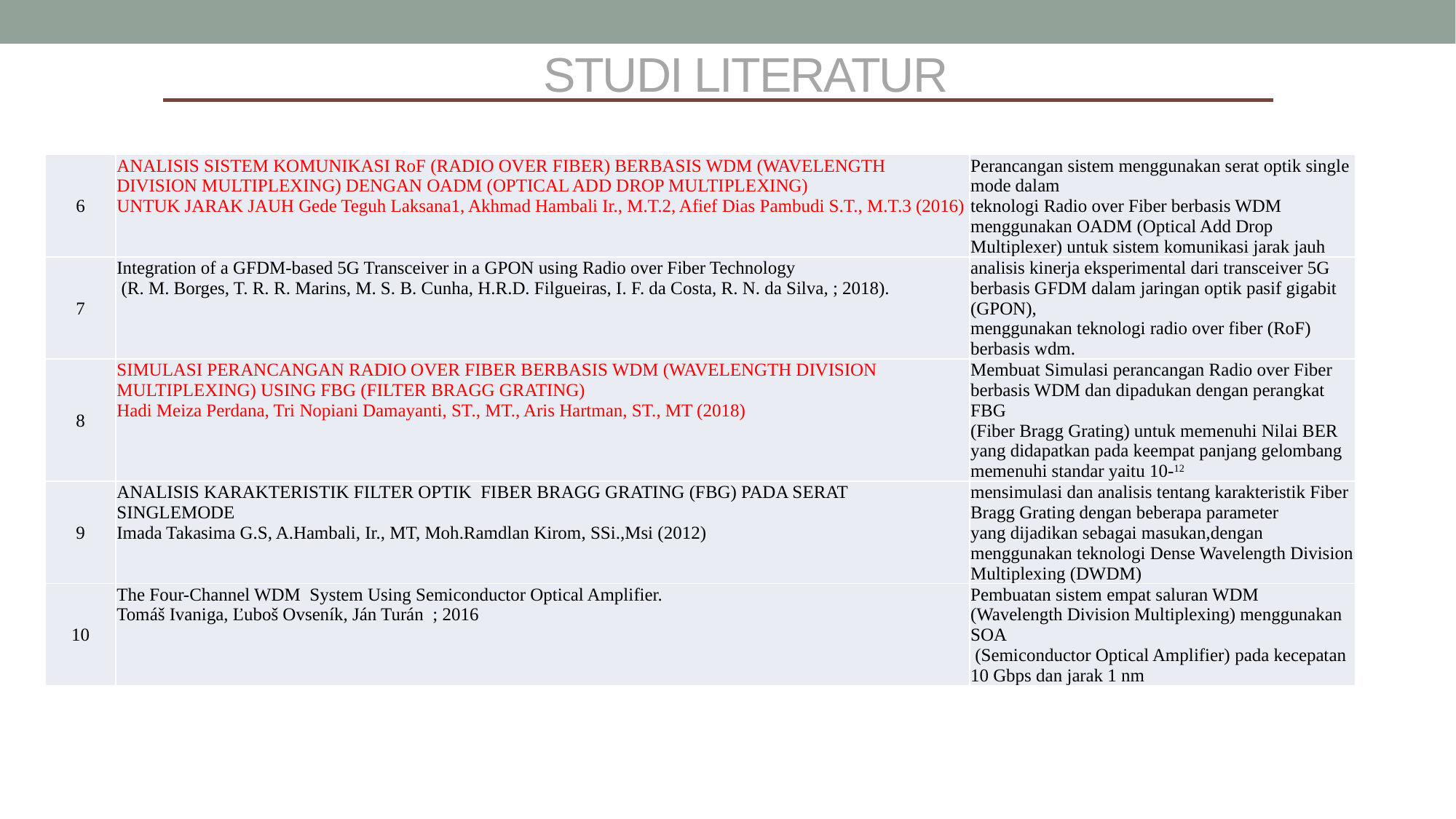

# STUDI LITERATUR
| 6 | ANALISIS SISTEM KOMUNIKASI RoF (RADIO OVER FIBER) BERBASIS WDM (WAVELENGTH DIVISION MULTIPLEXING) DENGAN OADM (OPTICAL ADD DROP MULTIPLEXING) UNTUK JARAK JAUH Gede Teguh Laksana1, Akhmad Hambali Ir., M.T.2, Afief Dias Pambudi S.T., M.T.3 (2016) | Perancangan sistem menggunakan serat optik single mode dalam teknologi Radio over Fiber berbasis WDM menggunakan OADM (Optical Add Drop Multiplexer) untuk sistem komunikasi jarak jauh |
| --- | --- | --- |
| 7 | Integration of a GFDM-based 5G Transceiver in a GPON using Radio over Fiber Technology (R. M. Borges, T. R. R. Marins, M. S. B. Cunha, H.R.D. Filgueiras, I. F. da Costa, R. N. da Silva, ; 2018). | analisis kinerja eksperimental dari transceiver 5G berbasis GFDM dalam jaringan optik pasif gigabit (GPON), menggunakan teknologi radio over fiber (RoF) berbasis wdm. |
| 8 | SIMULASI PERANCANGAN RADIO OVER FIBER BERBASIS WDM (WAVELENGTH DIVISION MULTIPLEXING) USING FBG (FILTER BRAGG GRATING) Hadi Meiza Perdana, Tri Nopiani Damayanti, ST., MT., Aris Hartman, ST., MT (2018) | Membuat Simulasi perancangan Radio over Fiber berbasis WDM dan dipadukan dengan perangkat FBG (Fiber Bragg Grating) untuk memenuhi Nilai BER yang didapatkan pada keempat panjang gelombang memenuhi standar yaitu 10-12 |
| 9 | ANALISIS KARAKTERISTIK FILTER OPTIK FIBER BRAGG GRATING (FBG) PADA SERAT SINGLEMODE Imada Takasima G.S, A.Hambali, Ir., MT, Moh.Ramdlan Kirom, SSi.,Msi (2012) | mensimulasi dan analisis tentang karakteristik Fiber Bragg Grating dengan beberapa parameter yang dijadikan sebagai masukan,dengan menggunakan teknologi Dense Wavelength Division Multiplexing (DWDM) |
| 10 | The Four-Channel WDM System Using Semiconductor Optical Amplifier. Tomáš Ivaniga, Ľuboš Ovseník, Ján Turán ; 2016 | Pembuatan sistem empat saluran WDM (Wavelength Division Multiplexing) menggunakan SOA (Semiconductor Optical Amplifier) ​​pada kecepatan 10 Gbps dan jarak 1 nm |